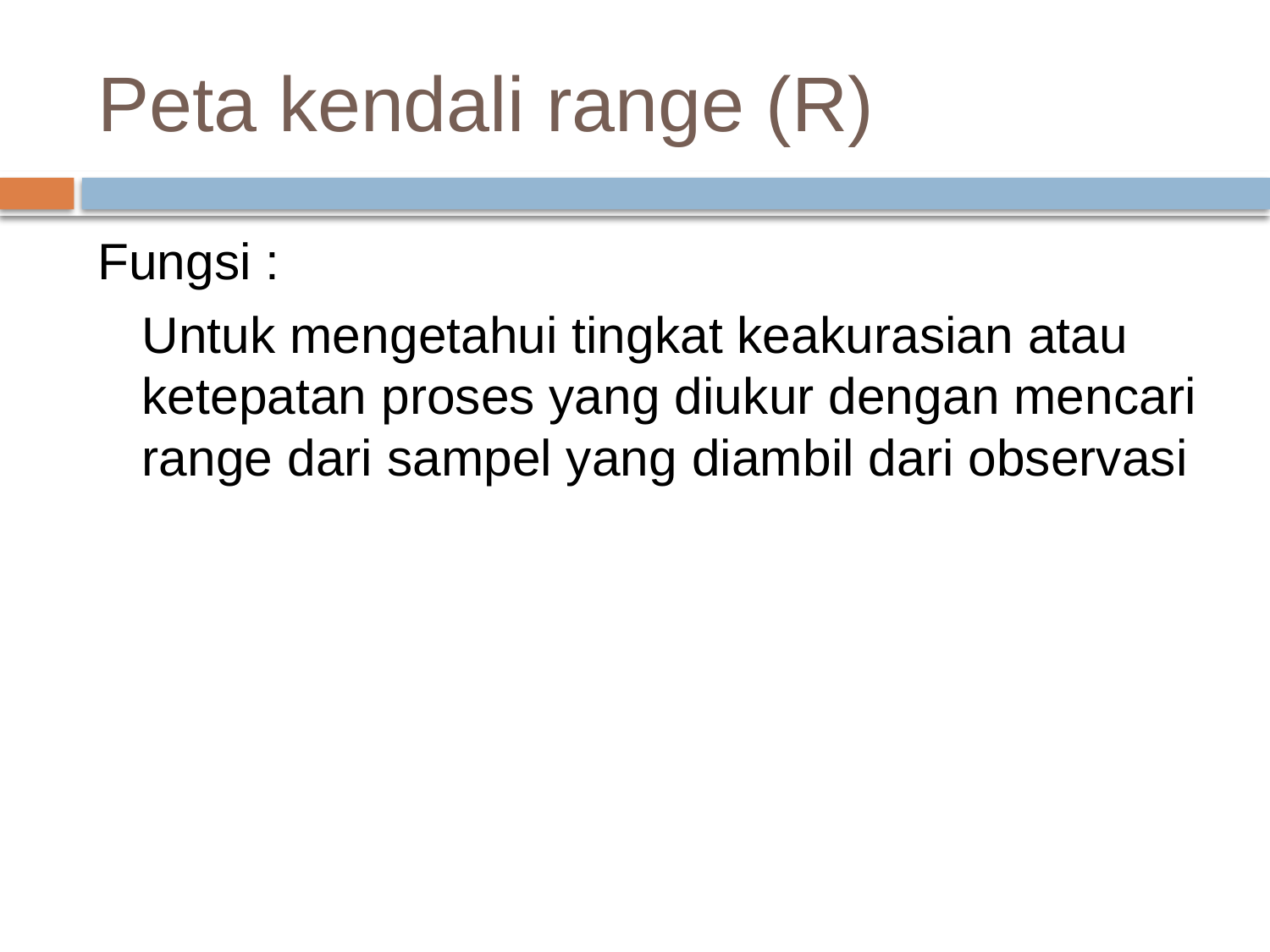

# Peta kendali range (R)
Fungsi :
	Untuk mengetahui tingkat keakurasian atau ketepatan proses yang diukur dengan mencari range dari sampel yang diambil dari observasi